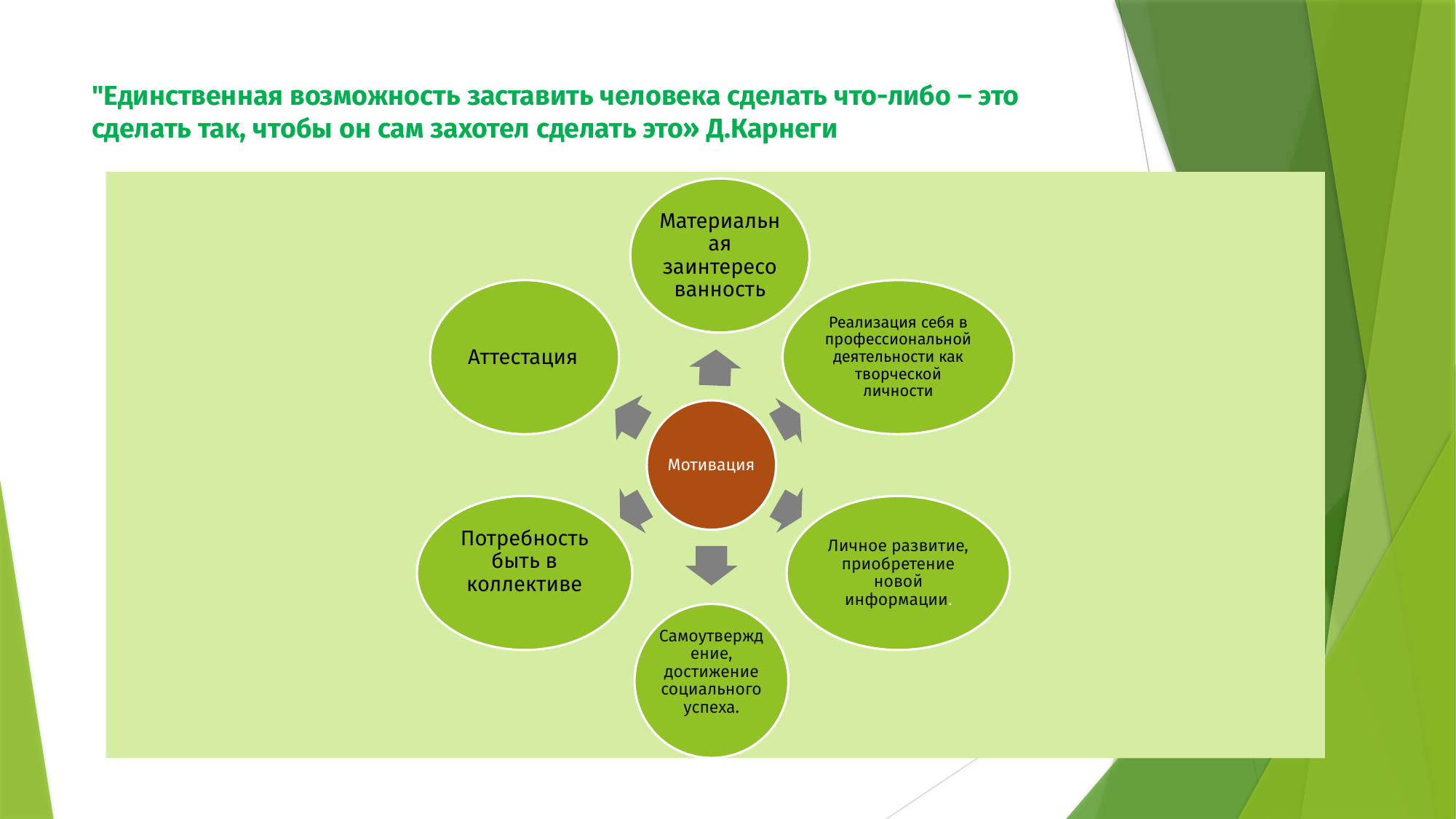

# "Единственная возможность заставить человека сделать что-либо – это сделать так, чтобы он сам захотел сделать это» Д.Карнеги
Мотивация

Материальная заинтересованность

Реализация себя в профессиональной деятельности как творческой личности

Личное развитие, приобретение новой информации.

Самоутверждение, достижение социального успеха.

Потребность быть в коллективе

Аттестация